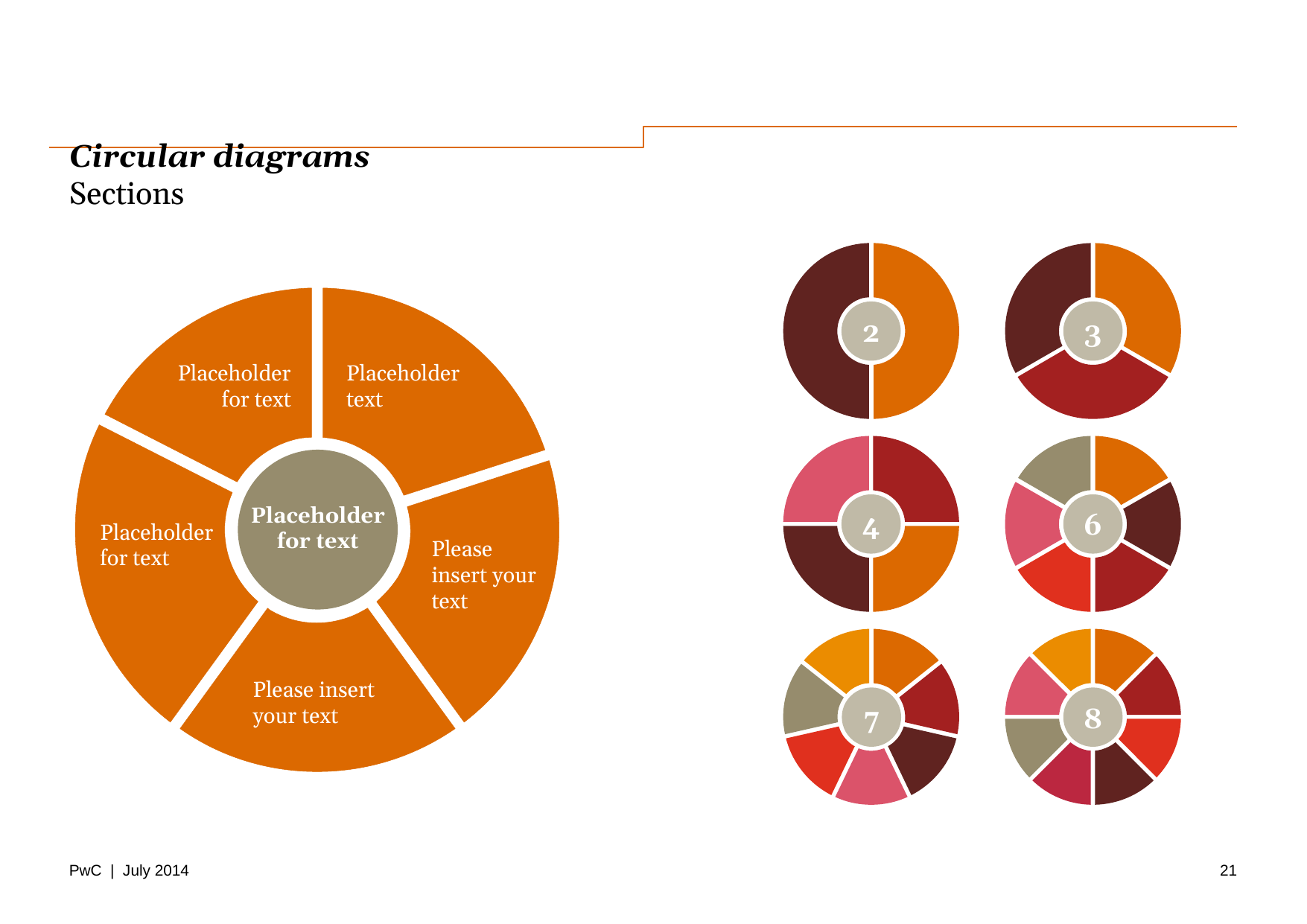

# Circular diagrams Sections

2

3

Placeholder for text
Placeholder text

4

6

Placeholder for text
Placeholder for text
Please insert your text

7

8

Please insert your text
21